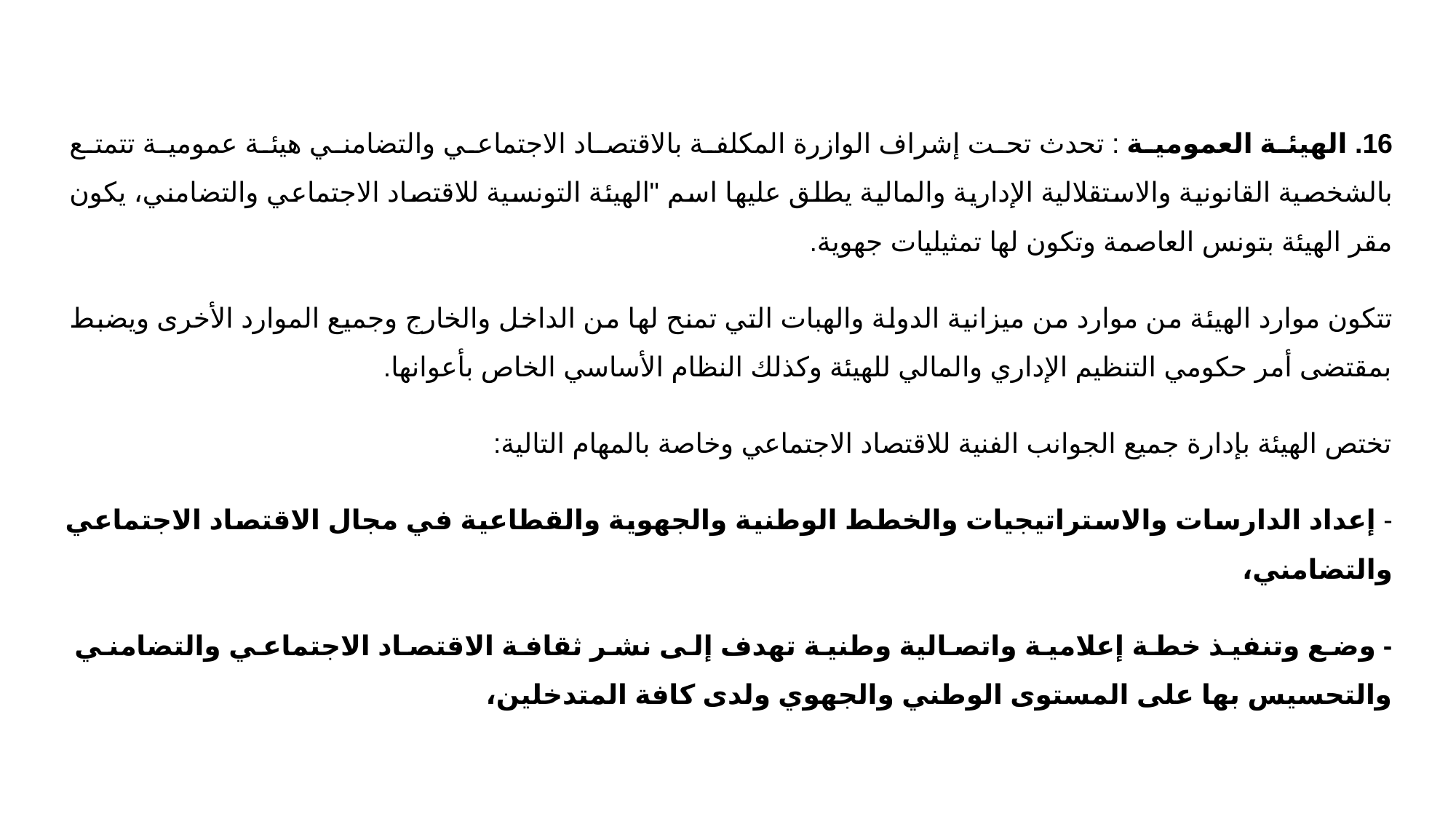

16. الهيئة العمومية : تحدث تحت إشراف الوازرة المكلفة بالاقتصاد الاجتماعي والتضامني هيئة عمومية تتمتع بالشخصية القانونية والاستقلالية الإدارية والمالية يطلق عليها اسم "الهيئة التونسية للاقتصاد الاجتماعي والتضامني، يكون مقر الهيئة بتونس العاصمة وتكون لها تمثيليات جهوية.
تتكون موارد الهيئة من موارد من ميزانية الدولة والهبات التي تمنح لها من الداخل والخارج وجميع الموارد الأخرى ويضبط بمقتضى أمر حكومي التنظيم الإداري والمالي للهيئة وكذلك النظام الأساسي الخاص بأعوانها.
تختص الهيئة بإدارة جميع الجوانب الفنية للاقتصاد الاجتماعي وخاصة بالمهام التالية:
- إعداد الدارسات والاستراتيجيات والخطط الوطنية والجهوية والقطاعية في مجال الاقتصاد الاجتماعي والتضامني،
- وضع وتنفيذ خطة إعلامية واتصالية وطنية تهدف إلى نشر ثقافة الاقتصاد الاجتماعي والتضامني والتحسيس بها على المستوى الوطني والجهوي ولدى كافة المتدخلين،